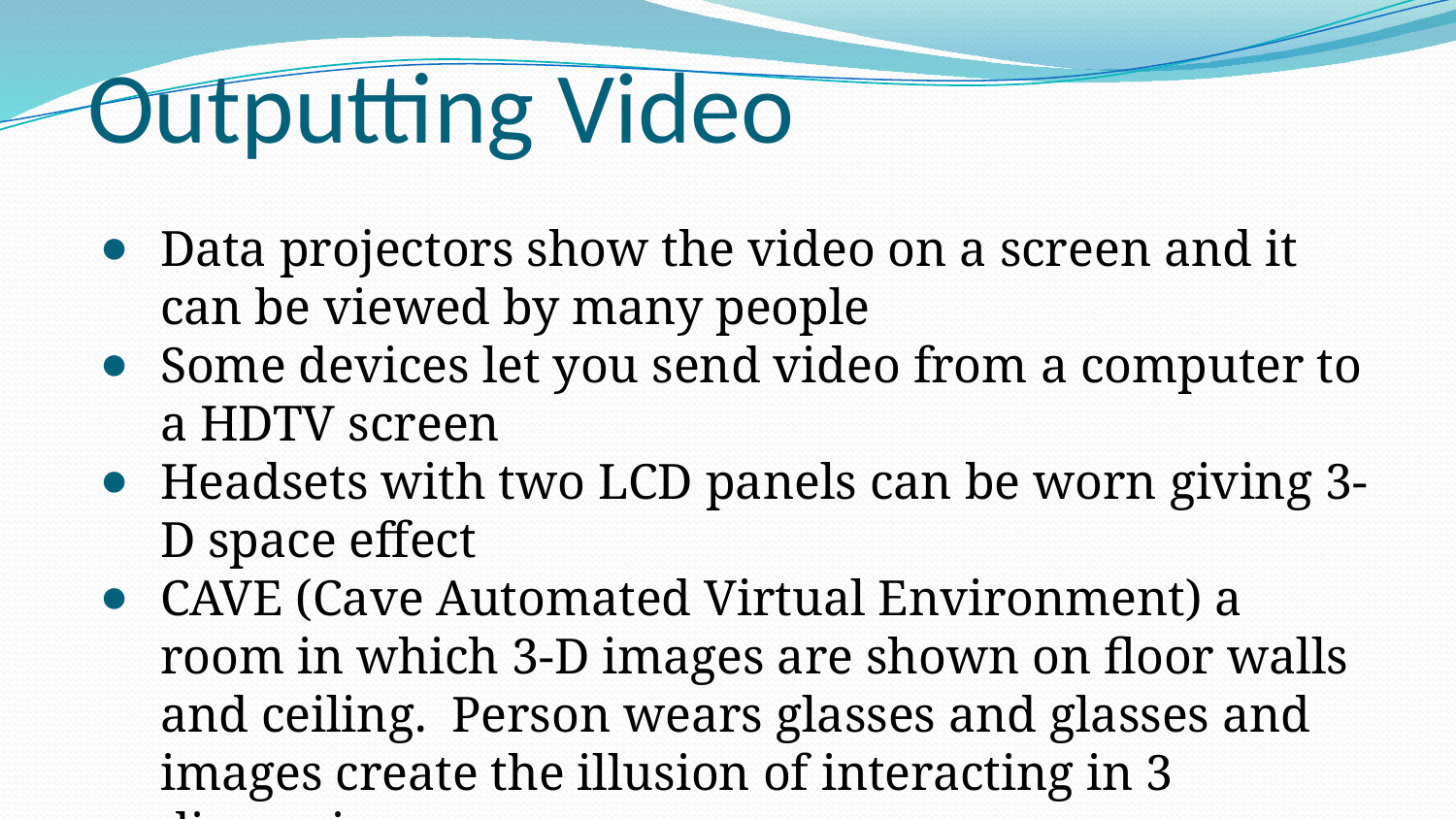

# Outputting Video
Data projectors show the video on a screen and it can be viewed by many people
Some devices let you send video from a computer to a HDTV screen
Headsets with two LCD panels can be worn giving 3-D space effect
CAVE (Cave Automated Virtual Environment) a room in which 3-D images are shown on floor walls and ceiling.  Person wears glasses and glasses and images create the illusion of interacting in 3 dimensions.